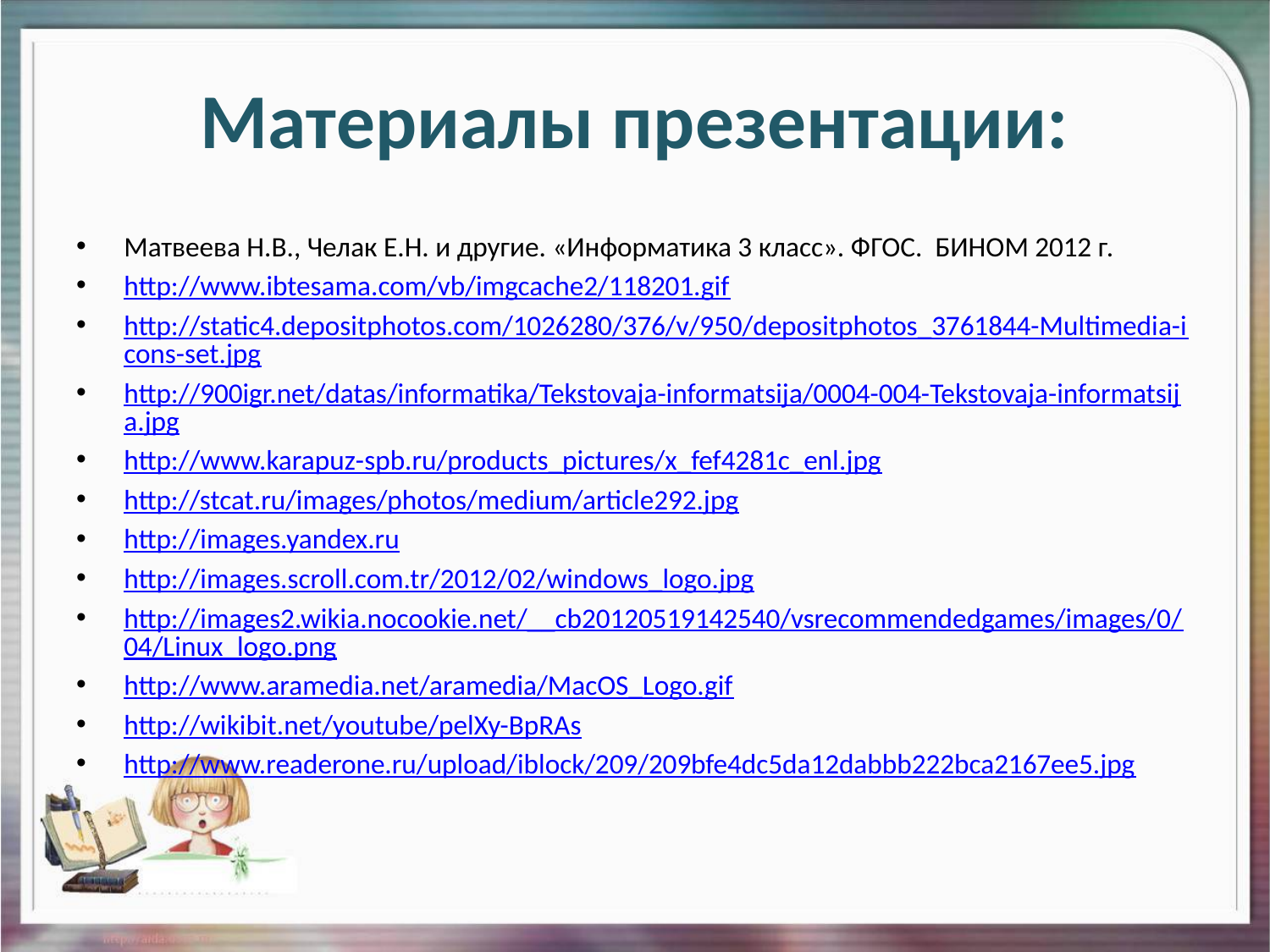

# Материалы презентации:
Матвеева Н.В., Челак Е.Н. и другие. «Информатика 3 класс». ФГОС.  БИНОМ 2012 г.
http://www.ibtesama.com/vb/imgcache2/118201.gif
http://static4.depositphotos.com/1026280/376/v/950/depositphotos_3761844-Multimedia-icons-set.jpg
http://900igr.net/datas/informatika/Tekstovaja-informatsija/0004-004-Tekstovaja-informatsija.jpg
http://www.karapuz-spb.ru/products_pictures/x_fef4281c_enl.jpg
http://stcat.ru/images/photos/medium/article292.jpg
http://images.yandex.ru
http://images.scroll.com.tr/2012/02/windows_logo.jpg
http://images2.wikia.nocookie.net/__cb20120519142540/vsrecommendedgames/images/0/04/Linux_logo.png
http://www.aramedia.net/aramedia/MacOS_Logo.gif
http://wikibit.net/youtube/pelXy-BpRAs
http://www.readerone.ru/upload/iblock/209/209bfe4dc5da12dabbb222bca2167ee5.jpg